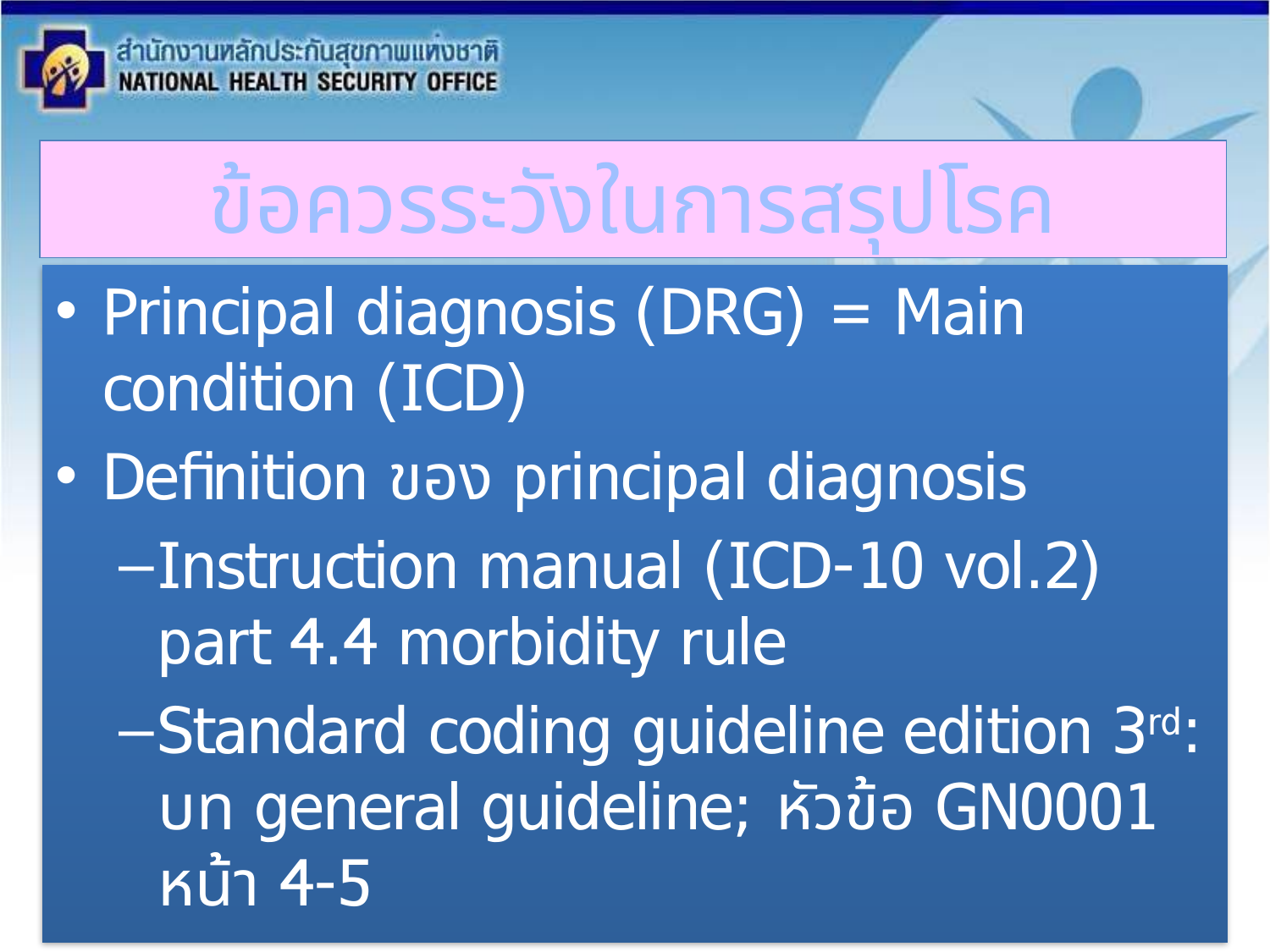

# ข้อควรระวังในการสรุปโรค
Principal diagnosis (DRG) = Main condition (ICD)
Definition ของ principal diagnosis
Instruction manual (ICD-10 vol.2) part 4.4 morbidity rule
Standard coding guideline edition 3rd: บท general guideline; หัวข้อ GN0001 หน้า 4-5